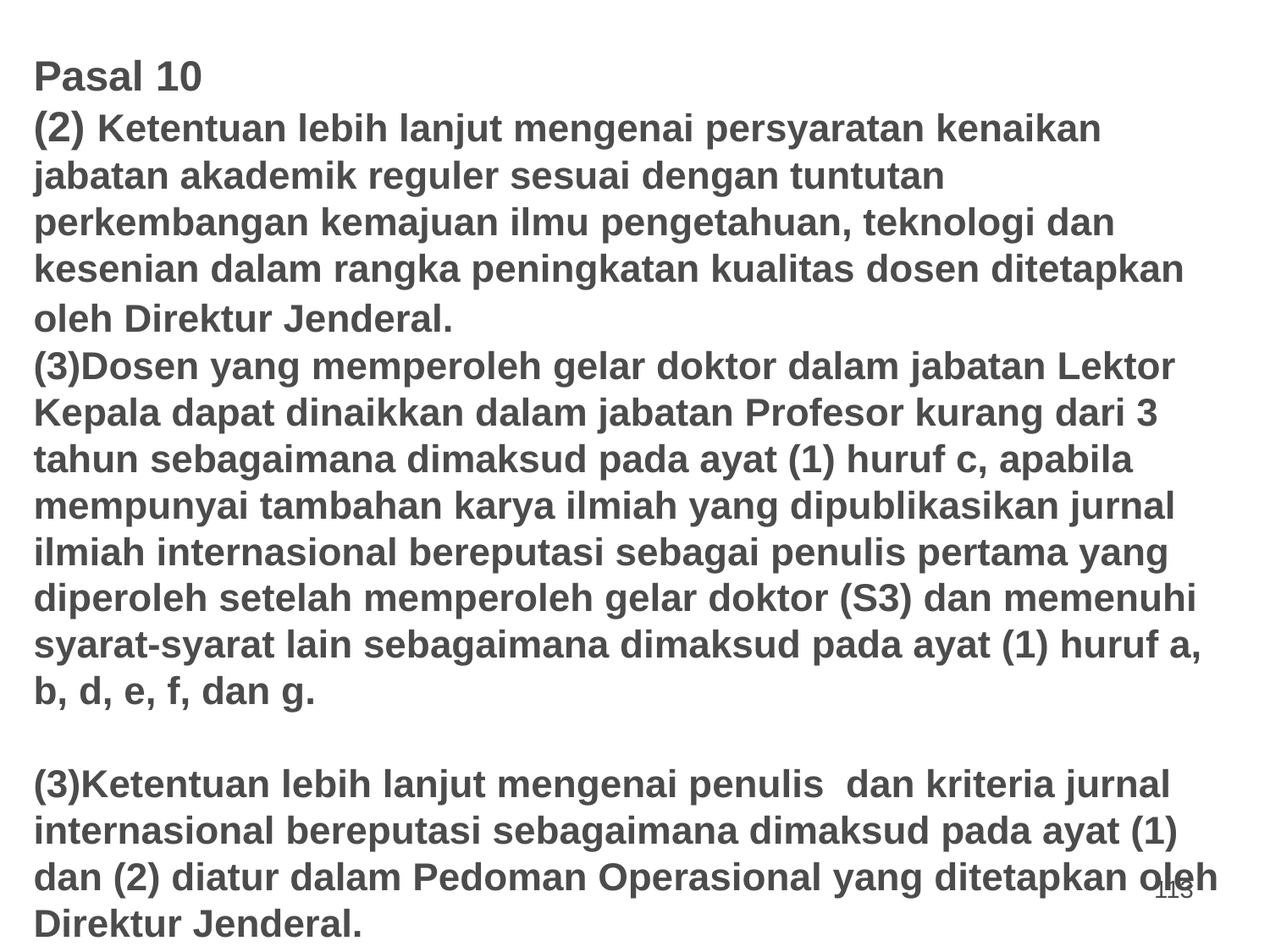

Pasal 10
(2) Ketentuan lebih lanjut mengenai persyaratan kenaikan jabatan akademik reguler sesuai dengan tuntutan perkembangan kemajuan ilmu pengetahuan, teknologi dan kesenian dalam rangka peningkatan kualitas dosen ditetapkan oleh Direktur Jenderal.
(3)Dosen yang memperoleh gelar doktor dalam jabatan Lektor Kepala dapat dinaikkan dalam jabatan Profesor kurang dari 3 tahun sebagaimana dimaksud pada ayat (1) huruf c, apabila mempunyai tambahan karya ilmiah yang dipublikasikan jurnal ilmiah internasional bereputasi sebagai penulis pertama yang diperoleh setelah memperoleh gelar doktor (S3) dan memenuhi syarat-syarat lain sebagaimana dimaksud pada ayat (1) huruf a, b, d, e, f, dan g.

(3)Ketentuan lebih lanjut mengenai penulis  dan kriteria jurnal internasional bereputasi sebagaimana dimaksud pada ayat (1) dan (2) diatur dalam Pedoman Operasional yang ditetapkan oleh Direktur Jenderal.
113